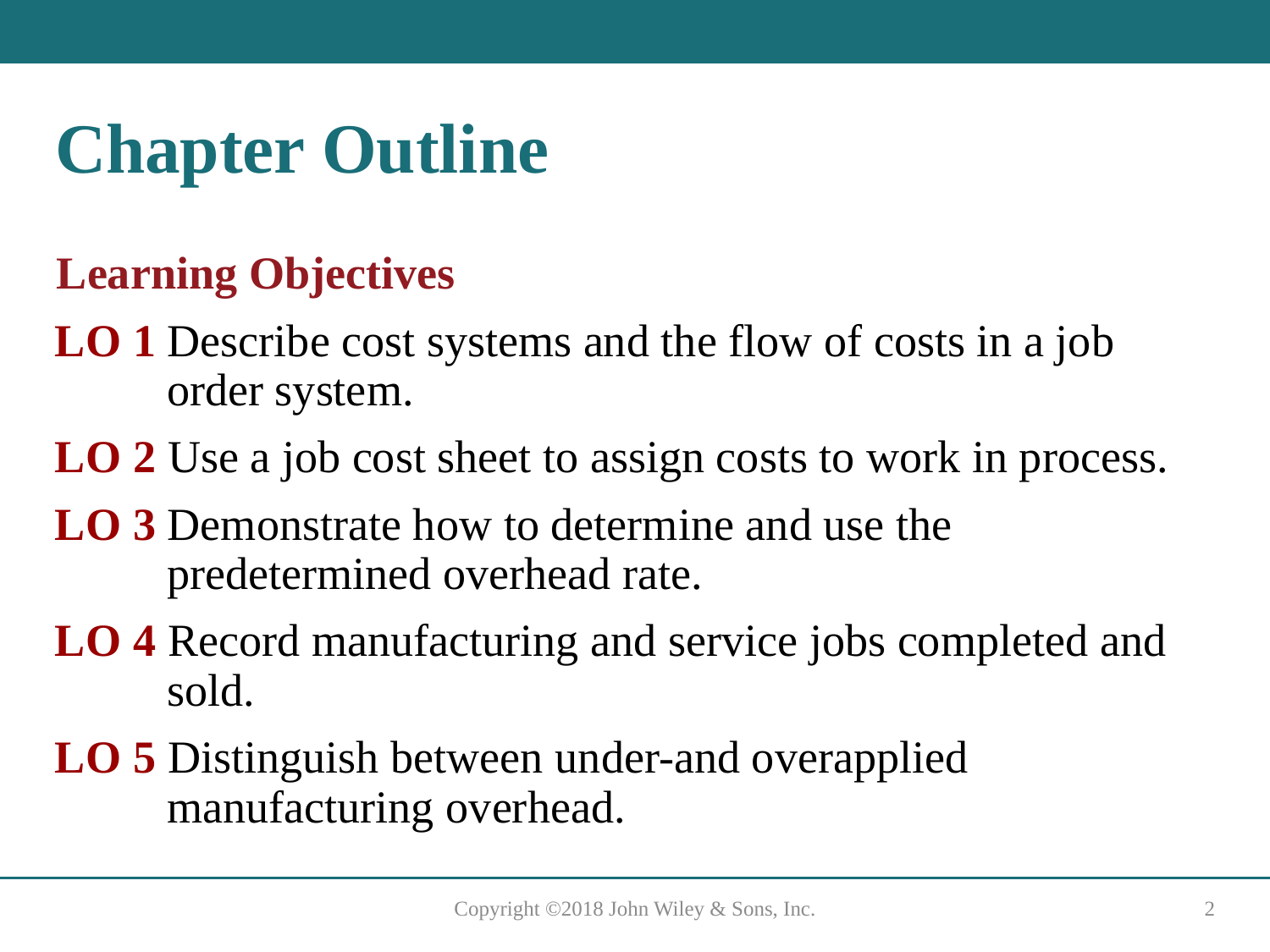

# Chapter Outline
Learning Objectives
L O 1 Describe cost systems and the flow of costs in a job order system.
L O 2 Use a job cost sheet to assign costs to work in process.
L O 3 Demonstrate how to determine and use the predetermined overhead rate.
L O 4 Record manufacturing and service jobs completed and sold.
L O 5 Distinguish between under-and overapplied manufacturing overhead.
Copyright ©2018 John Wiley & Sons, Inc.
2